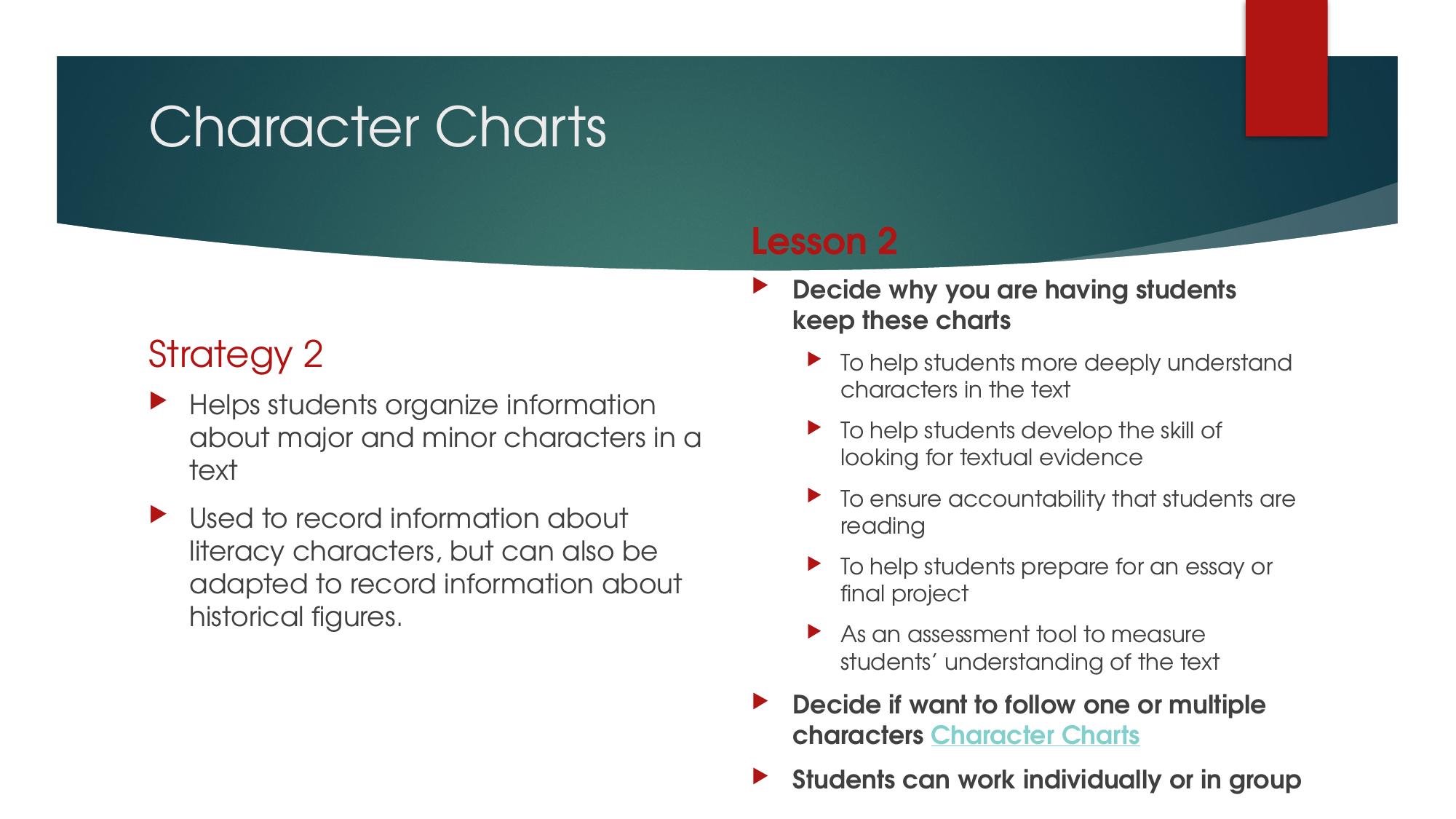

# Character Charts
Lesson 2
Decide why you are having students keep these charts
To help students more deeply understand characters in the text
To help students develop the skill of looking for textual evidence
To ensure accountability that students are reading
To help students prepare for an essay or final project
As an assessment tool to measure students’ understanding of the text
Decide if want to follow one or multiple characters Character Charts
Students can work individually or in group

Strategy 2
Helps students organize information about major and minor characters in a text
Used to record information about literacy characters, but can also be adapted to record information about historical figures.